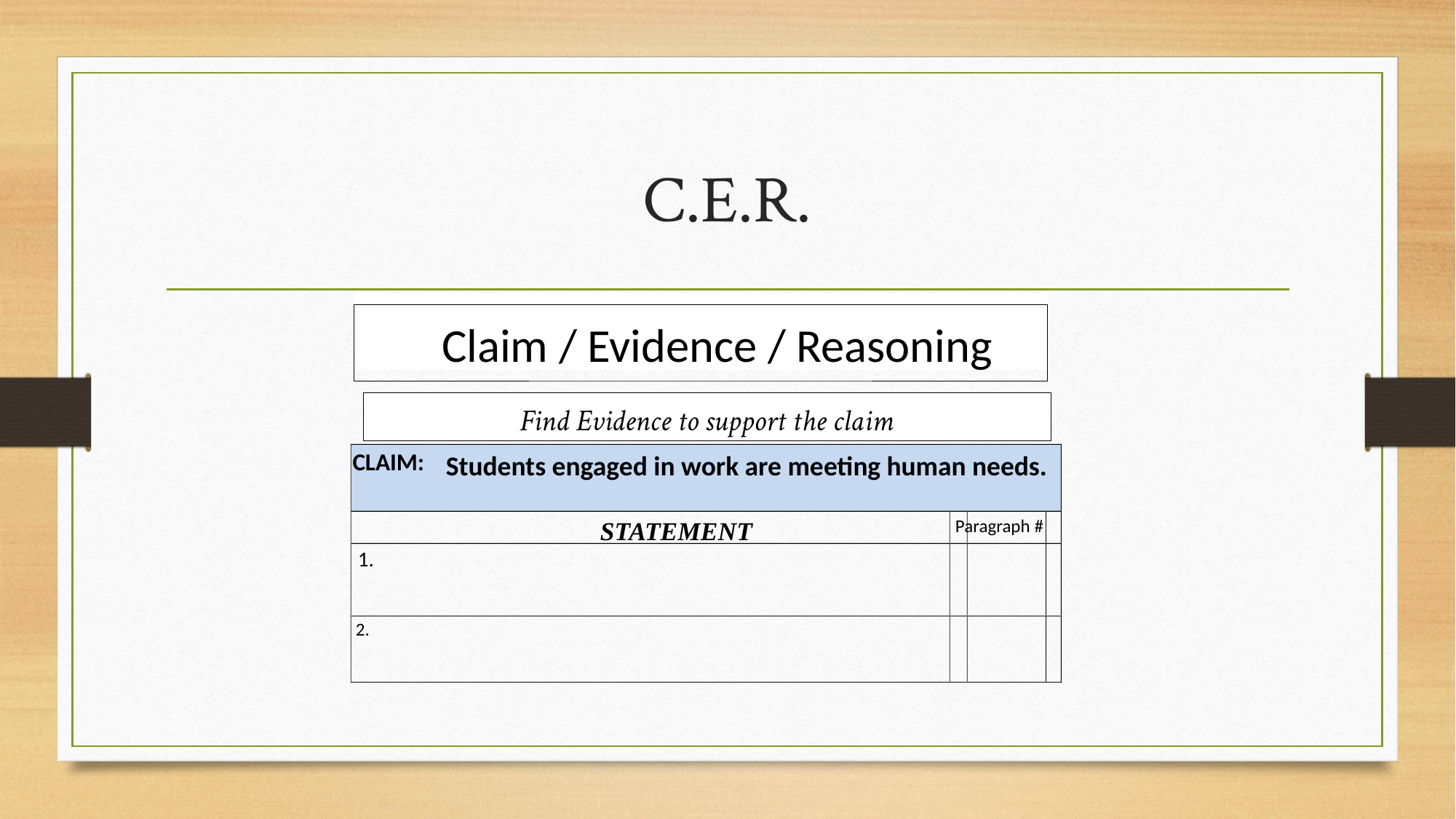

# C.E.R.

Claim / Evidence / Reasoning

Find Evidence to support the claim

CLAIM:
   Students engaged in work are meeting human needs.

STATEMENT

Paragraph #

1.

2.